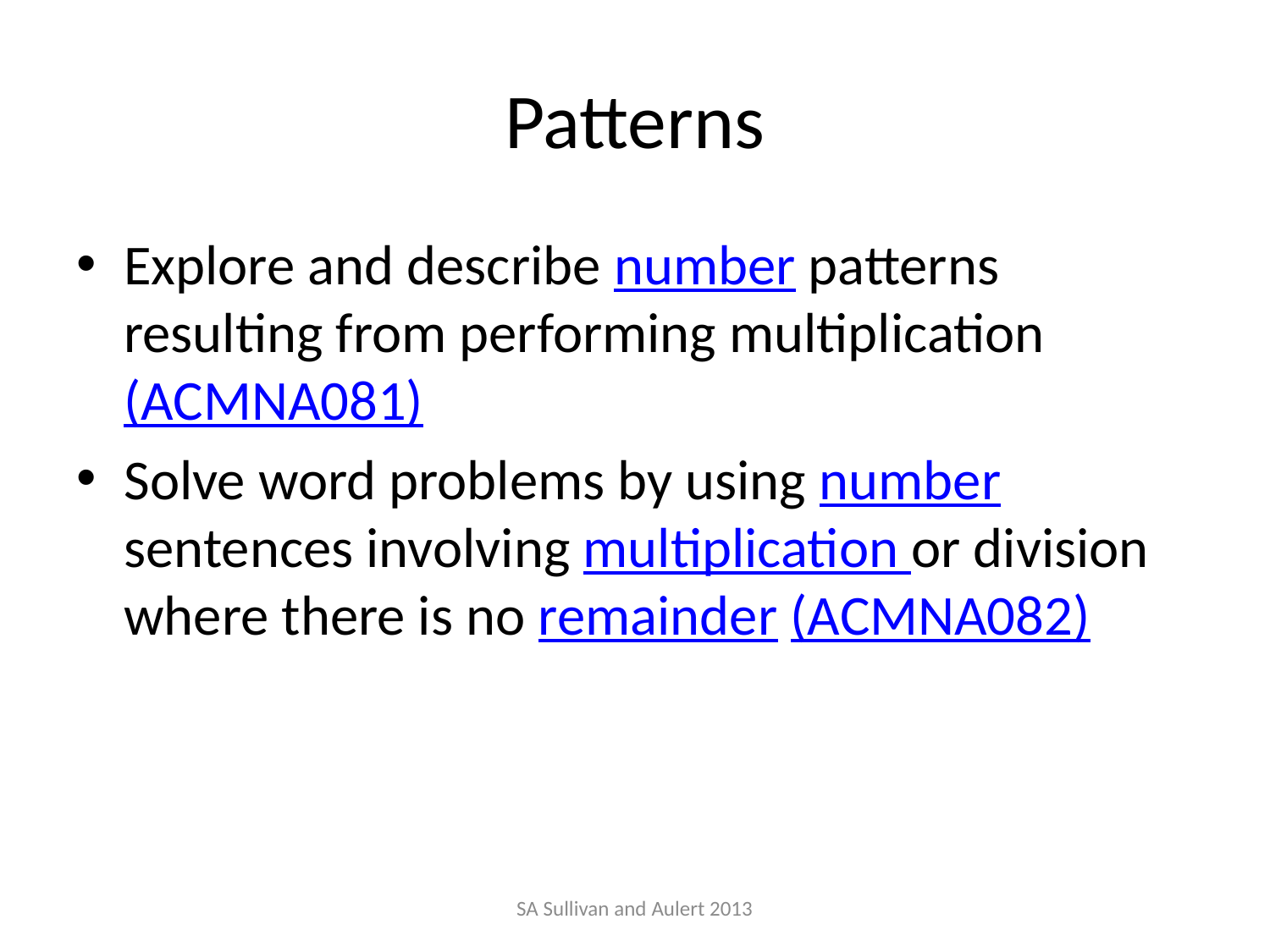

# Patterns
Explore and describe number patterns resulting from performing multiplication (ACMNA081)
Solve word problems by using number sentences involving multiplication or division where there is no remainder (ACMNA082)

SA Sullivan and Aulert 2013